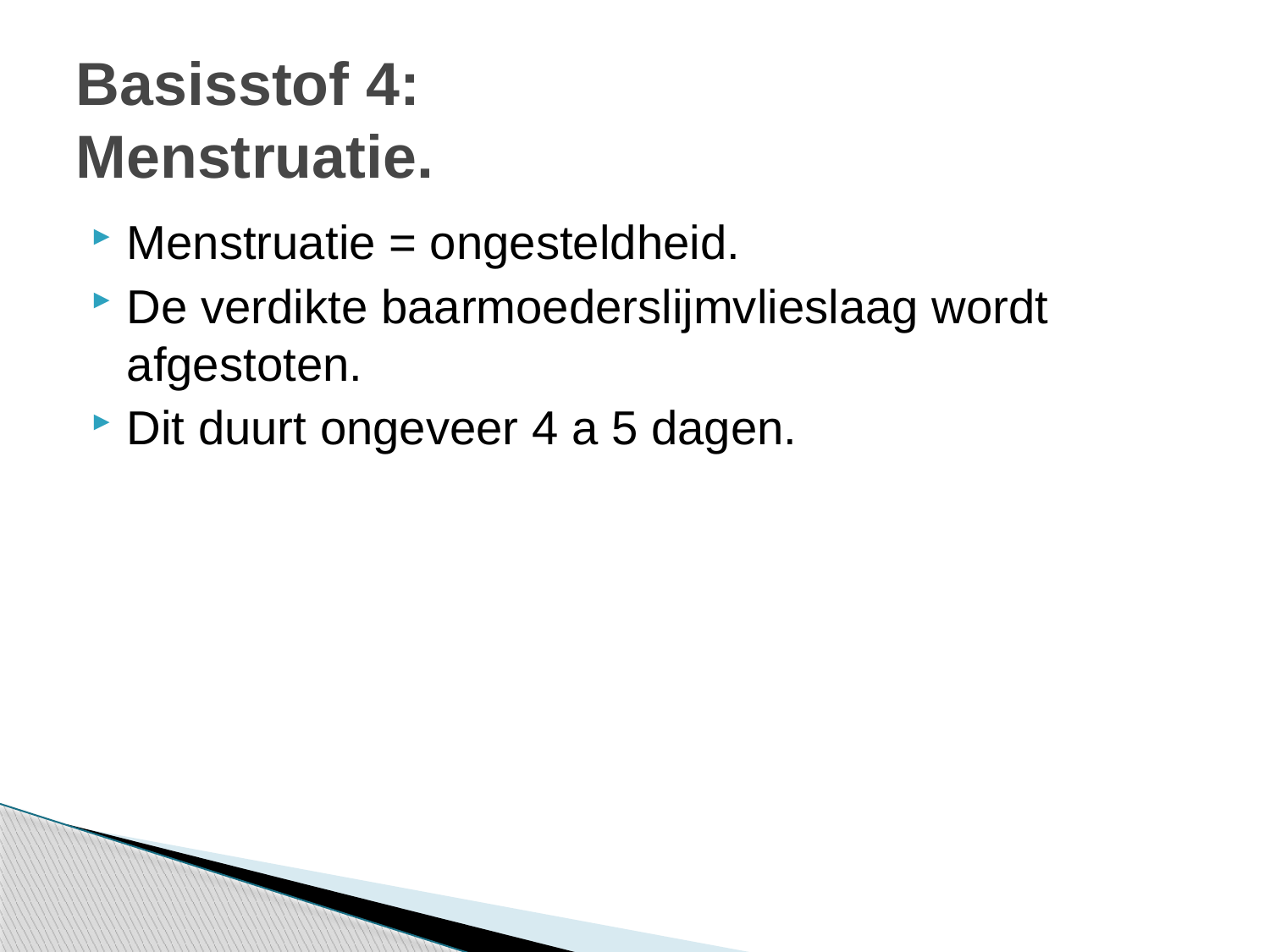

# Basisstof 4: Menstruatie.
Menstruatie = ongesteldheid.
De verdikte baarmoederslijmvlieslaag wordt afgestoten.
Dit duurt ongeveer 4 a 5 dagen.